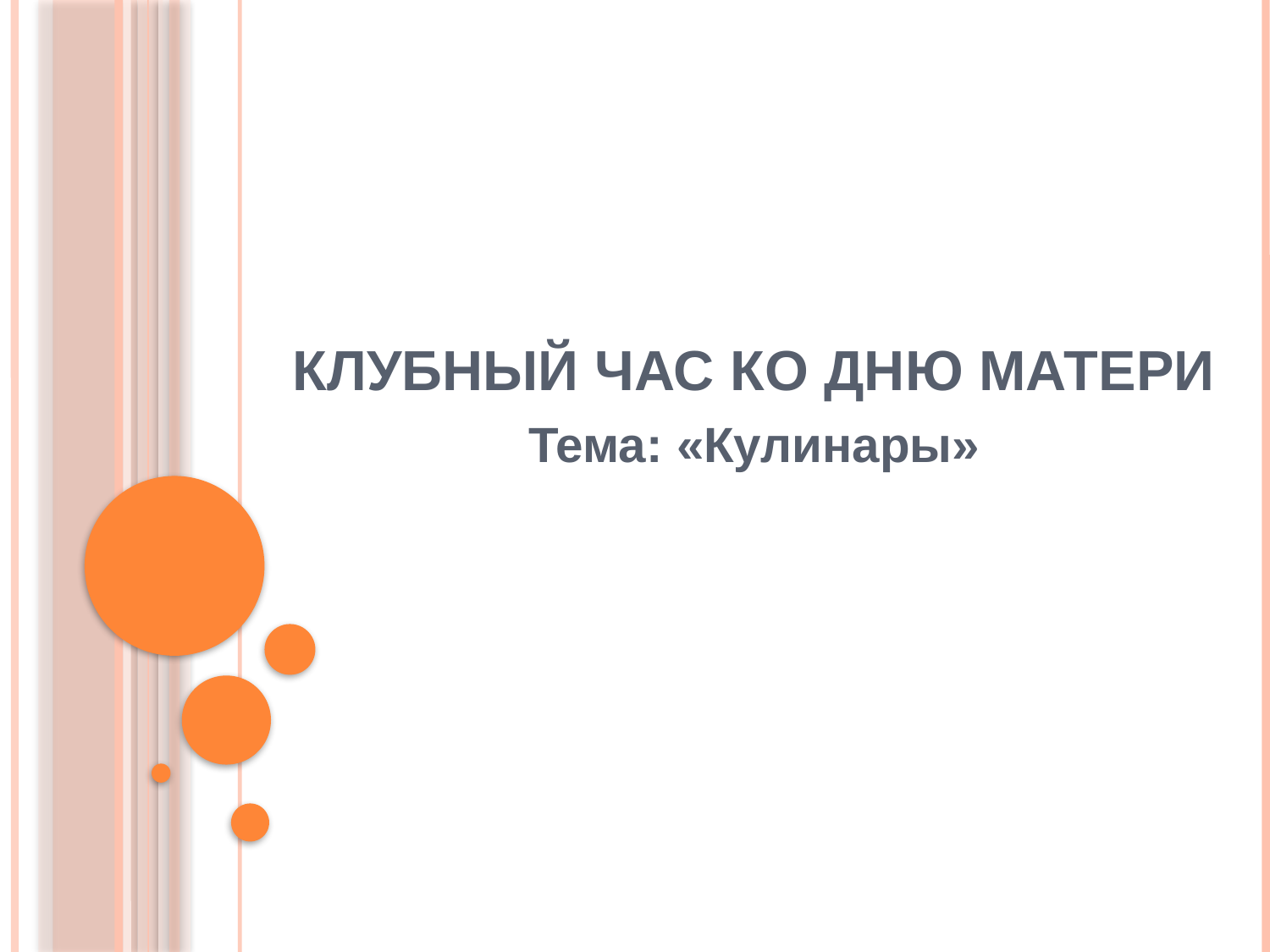

# Клубный час ко Дню матери
Тема: «Кулинары»